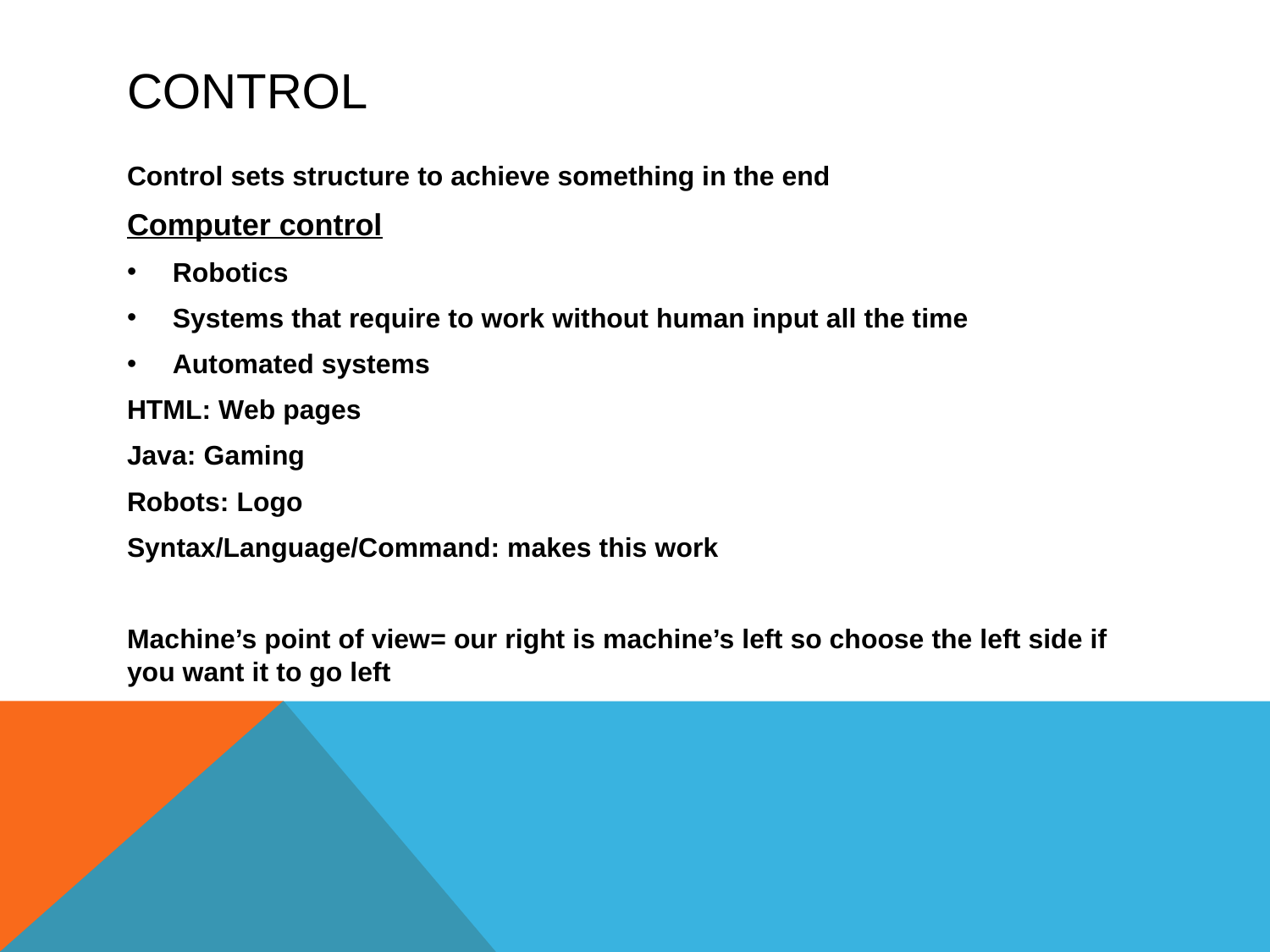

# Control
Control sets structure to achieve something in the end
Computer control
Robotics
Systems that require to work without human input all the time
Automated systems
HTML: Web pages
Java: Gaming
Robots: Logo
Syntax/Language/Command: makes this work

Machine’s point of view= our right is machine’s left so choose the left side if you want it to go left